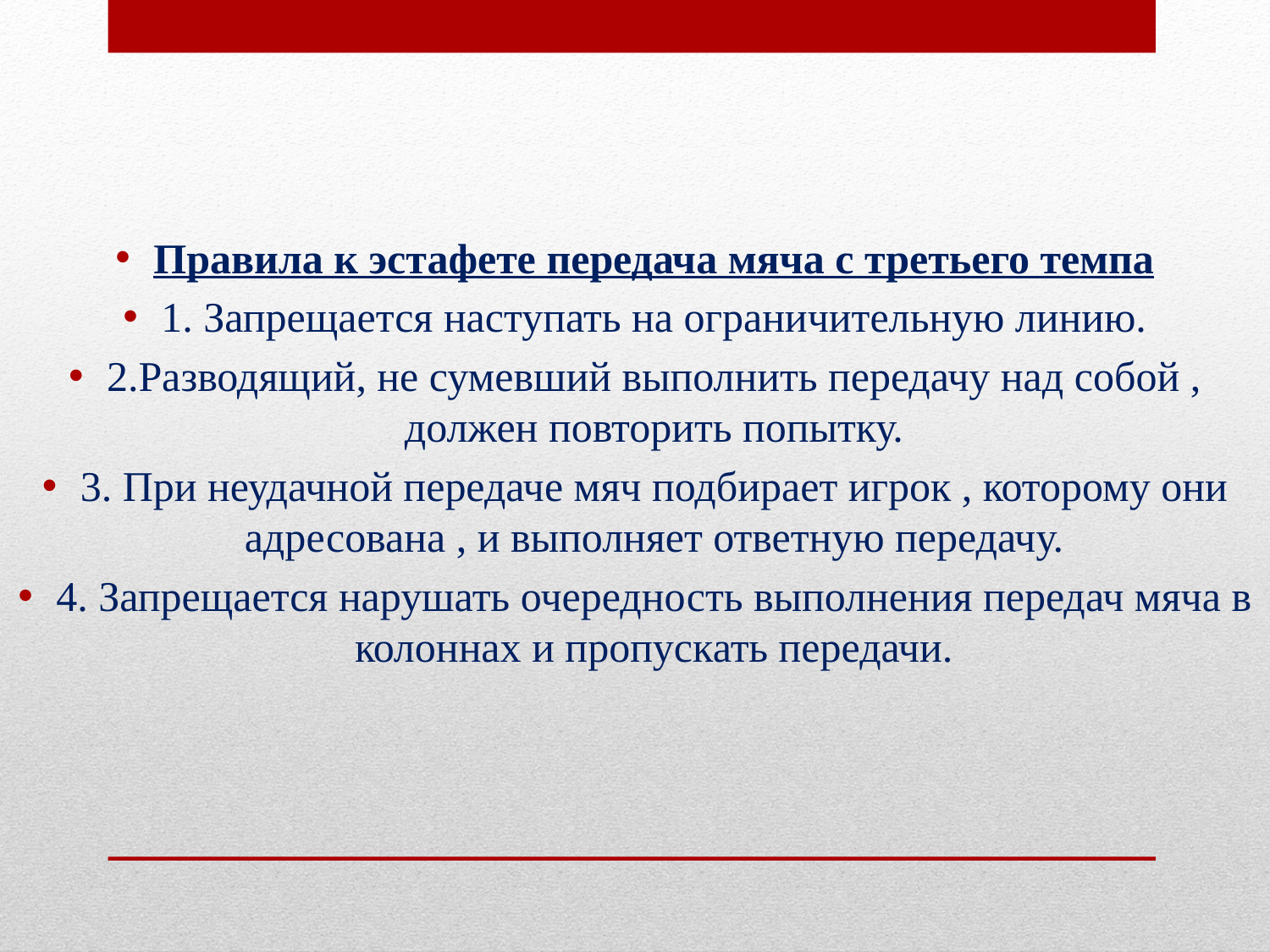

Правила к эстафете передача мяча с третьего темпа
1. Запрещается наступать на ограничительную линию.
2.Разводящий, не сумевший выполнить передачу над собой , должен повторить попытку.
3. При неудачной передаче мяч подбирает игрок , которому они адресована , и выполняет ответную передачу.
4. Запрещается нарушать очередность выполнения передач мяча в колоннах и пропускать передачи.